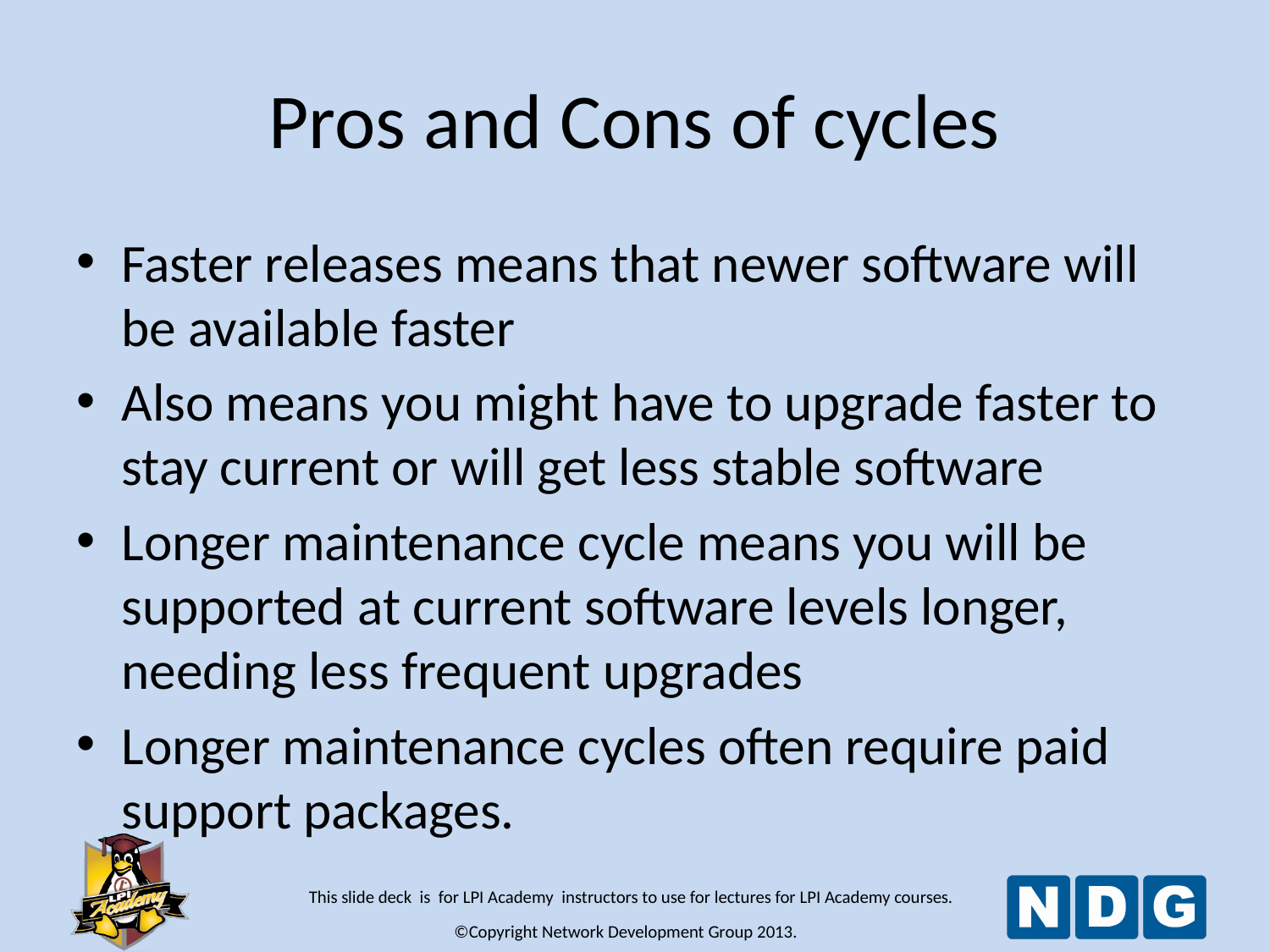

# Pros and Cons of cycles
Faster releases means that newer software will be available faster
Also means you might have to upgrade faster to stay current or will get less stable software
Longer maintenance cycle means you will be supported at current software levels longer, needing less frequent upgrades
Longer maintenance cycles often require paid support packages.